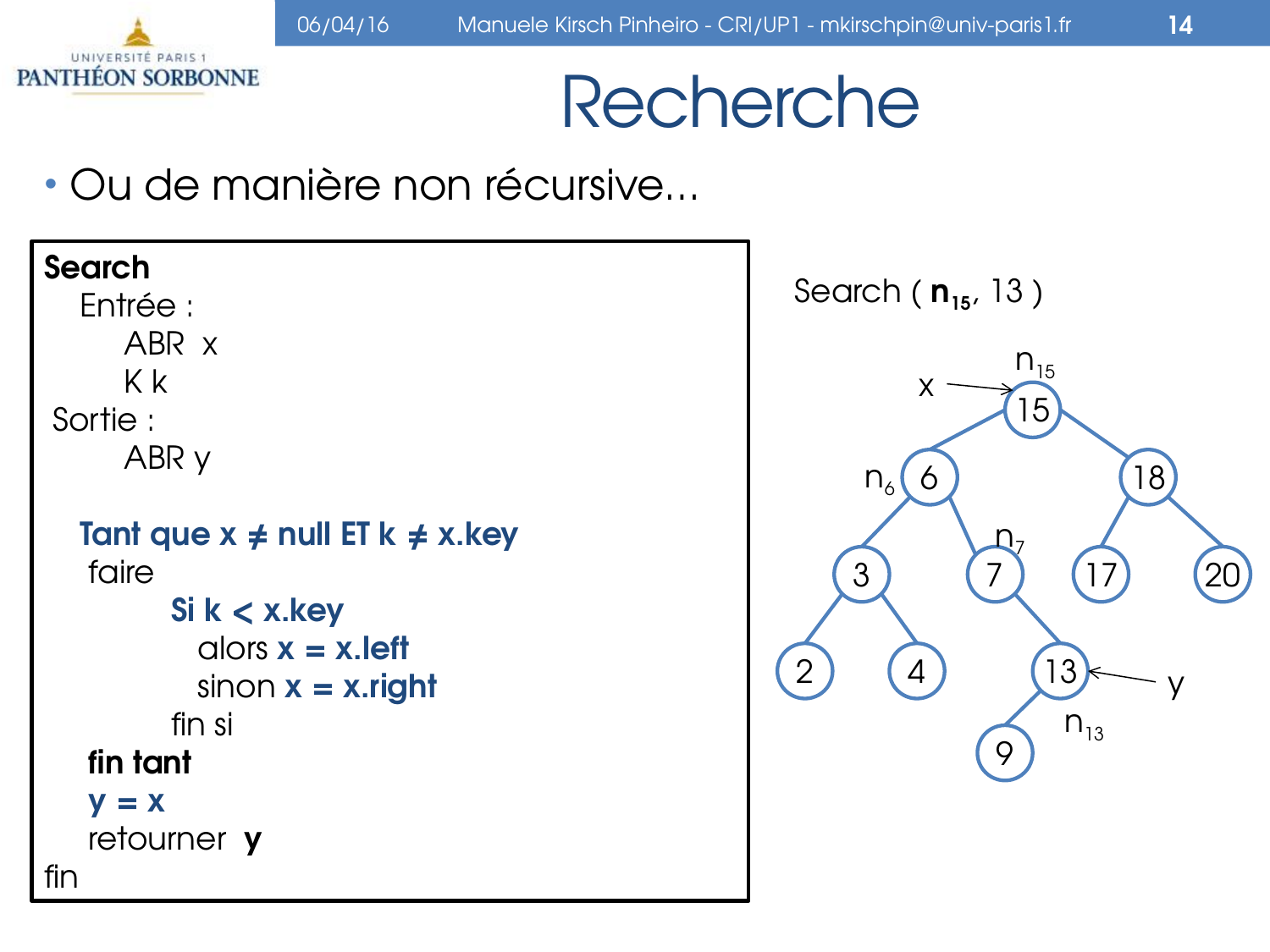

06/04/16
Manuele Kirsch Pinheiro - CRI/UP1 - mkirschpin@univ-paris1.fr
14
# Recherche
Ou de manière non récursive…
Search
    Entrée :
         ABR  x
         K k
 Sortie :
         ABR y

    Tant que x ≠ null ET k ≠ x.key
     faire
	Si k < x.key
    	   alors x = x.left
	   sinon x = x.right
	fin si
     fin tant
     y = x
     retourner  y
fin
Search ( n15, 13 )
n15
x
15
6
18
3
7
17
20
2
4
13
9
n6
n7
y
n13